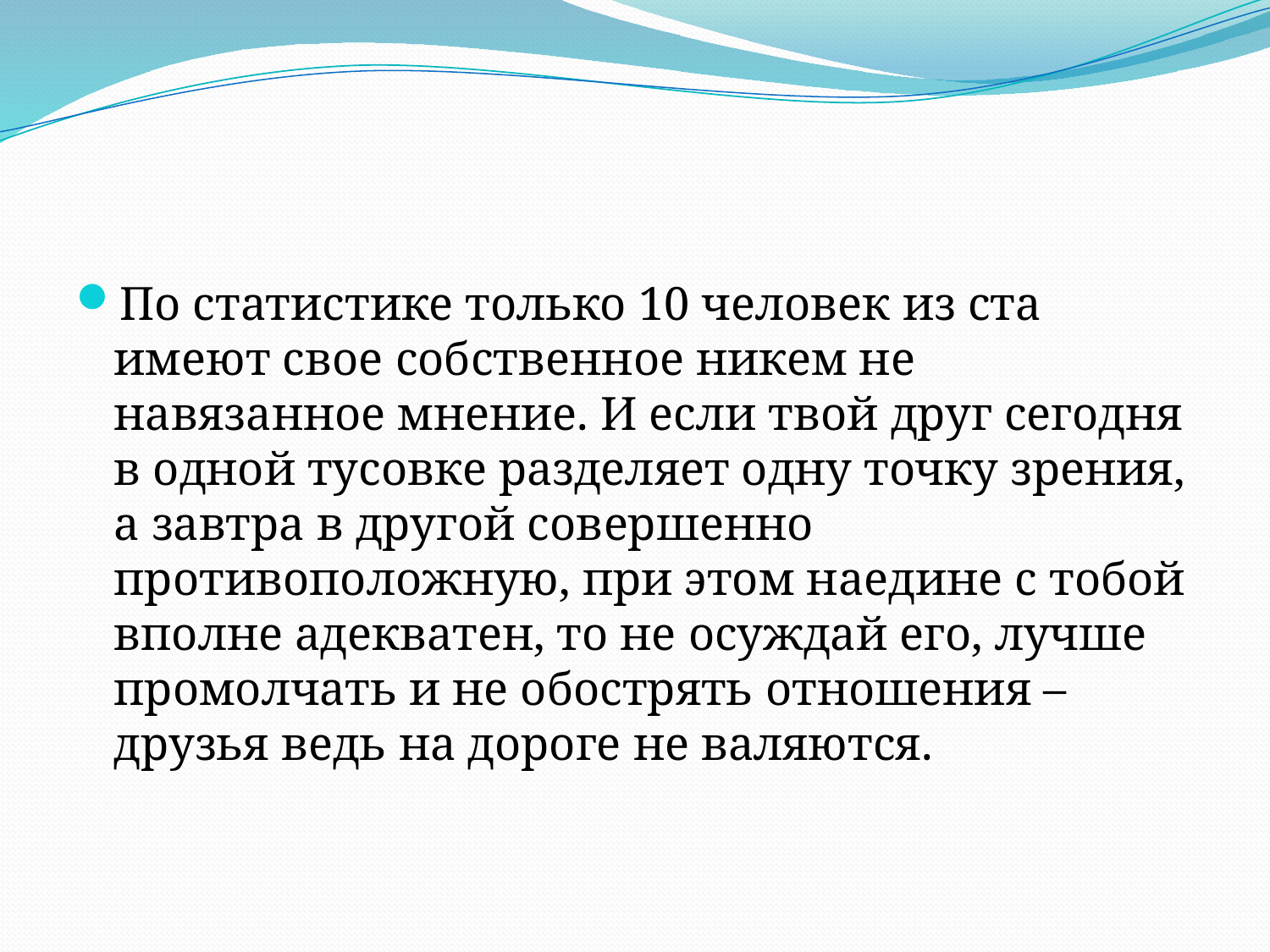

По статистике только 10 человек из ста имеют свое собственное никем не навязанное мнение. И если твой друг сегодня в одной тусовке разделяет одну точку зрения, а завтра в другой совершенно противоположную, при этом наедине с тобой вполне адекватен, то не осуждай его, лучше промолчать и не обострять отношения – друзья ведь на дороге не валяются.